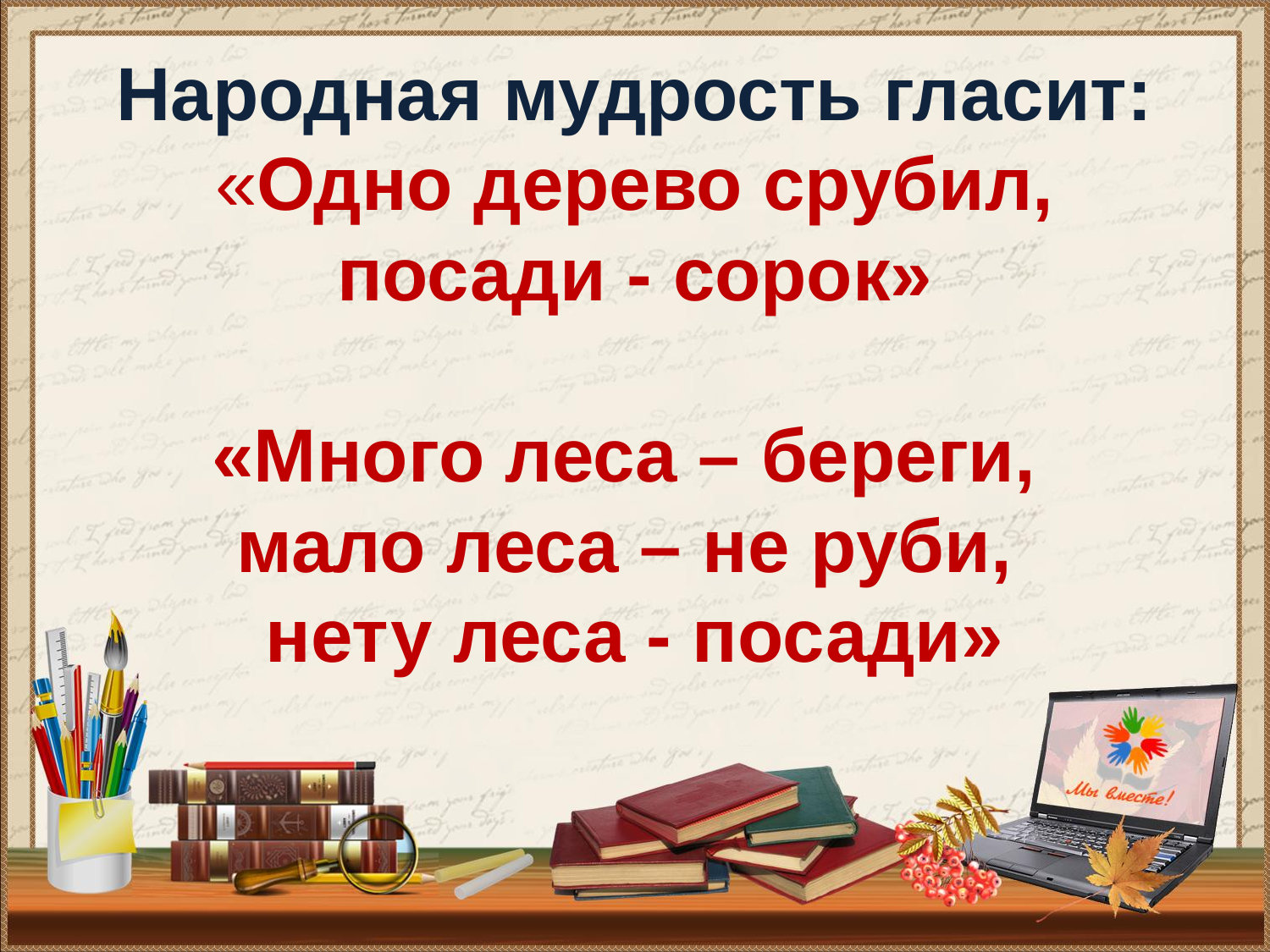

# Народная мудрость гласит: «Одно дерево срубил, посади - сорок» «Много леса – береги, мало леса – не руби, нету леса - посади»